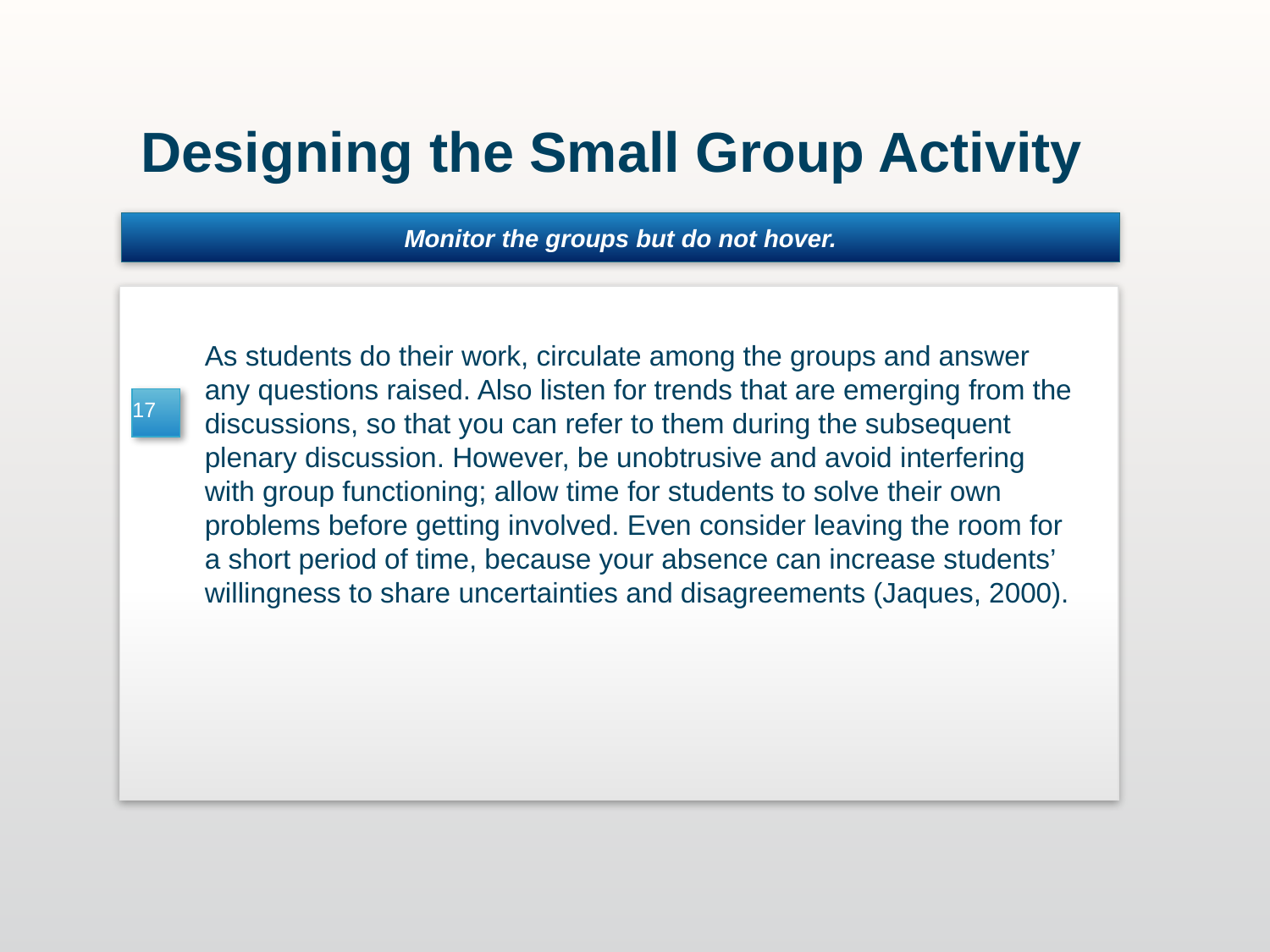

Designing the Small Group Activity
 Monitor the groups but do not hover.

Templates
As students do their work, circulate among the groups and answer any questions raised. Also listen for trends that are emerging from the discussions, so that you can refer to them during the subsequent plenary discussion. However, be unobtrusive and avoid interfering with group functioning; allow time for students to solve their own problems before getting involved. Even consider leaving the room for a short period of time, because your absence can increase students’ willingness to share uncertainties and disagreements (Jaques, 2000).

17